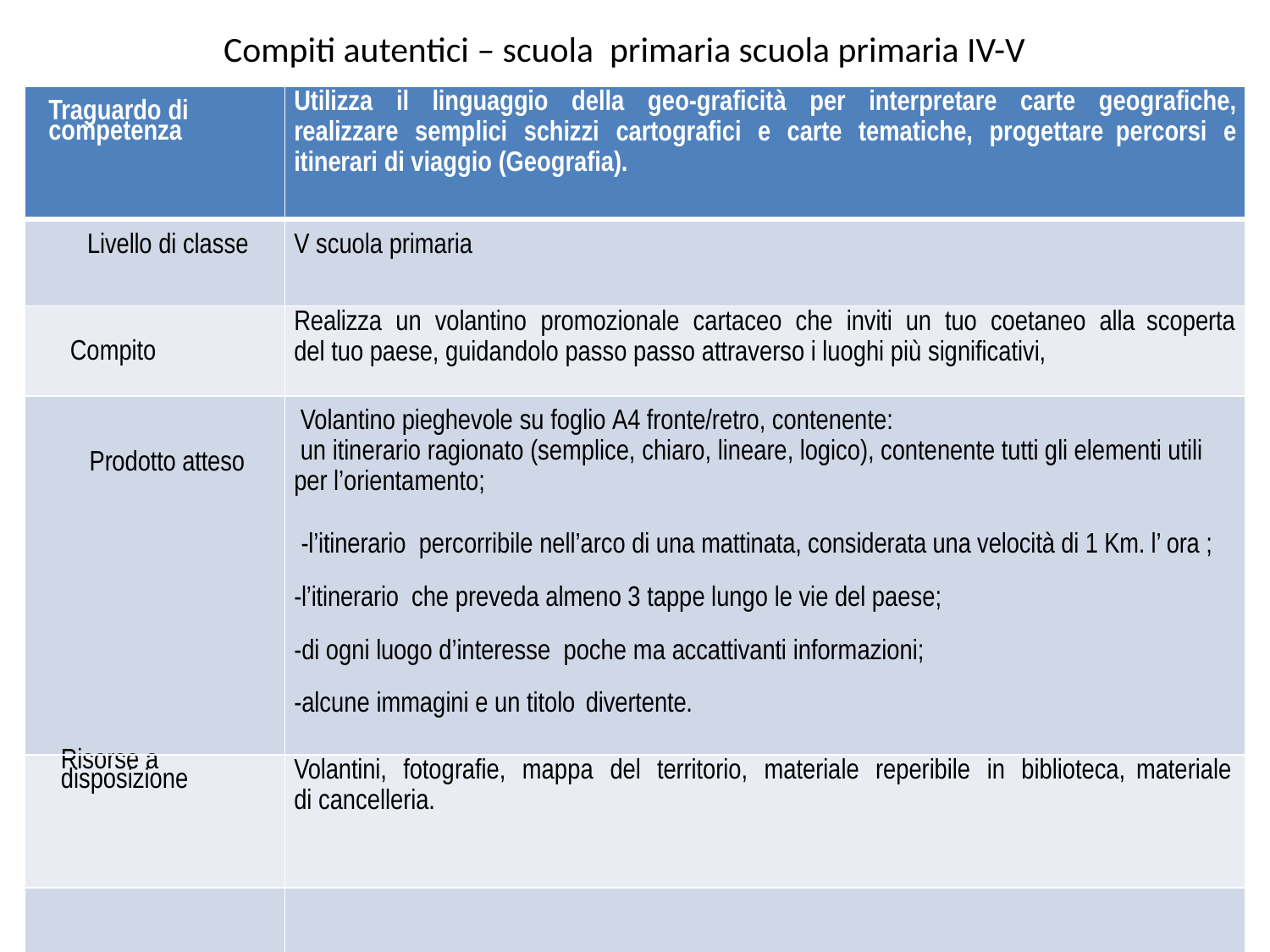

# Compiti autentici – scuola  primaria scuola primaria IV-V
| Traguardo di competenza | Utilizza il linguaggio della geo-graficità per interpretare carte geografiche, realizzare semplici schizzi cartografici e carte tematiche, progettare percorsi e itinerari di viaggio (Geografia). |
| --- | --- |
| Livello di classe | V scuola primaria |
| Compito | Realizza un volantino promozionale cartaceo che inviti un tuo coetaneo alla scoperta del tuo paese, guidandolo passo passo attraverso i luoghi più significativi, |
| Prodotto atteso | Volantino pieghevole su foglio A4 fronte/retro, contenente: un itinerario ragionato (semplice, chiaro, lineare, logico), contenente tutti gli elementi utili per l’orientamento; -l’itinerario percorribile nell’arco di una mattinata, considerata una velocità di 1 Km. l’ ora ; -l’itinerario che preveda almeno 3 tappe lungo le vie del paese; -di ogni luogo d’interesse poche ma accattivanti informazioni; -alcune immagini e un titolo divertente. |
| Risorse a disposizione | Volantini, fotografie, mappa del territorio, materiale reperibile in biblioteca, materiale di cancelleria. |
|  |  |